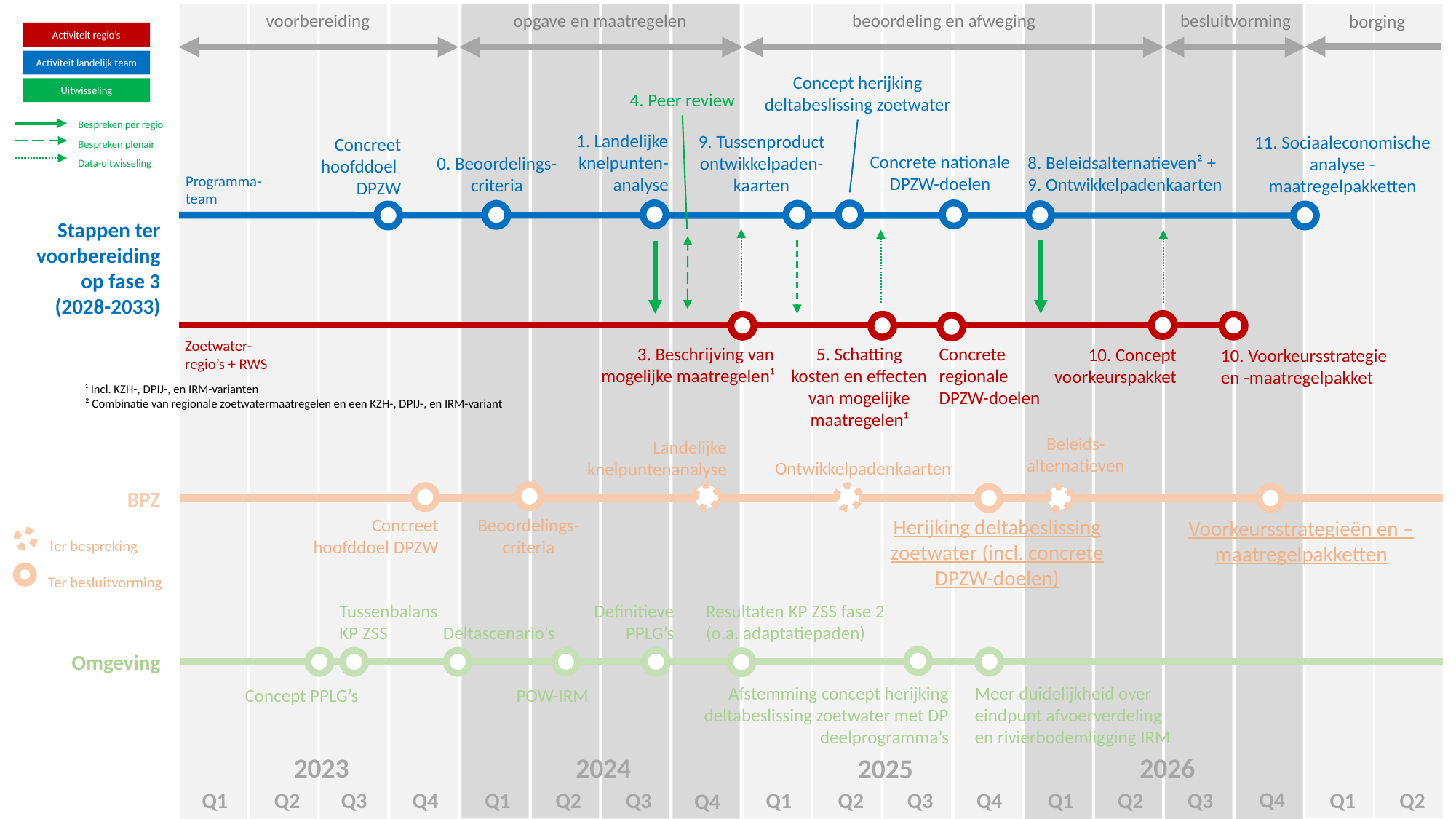

opgave en maatregelen
beoordeling en afweging
voorbereiding
besluitvorming
borging

Activiteit regio’s
Activiteit landelijk team
Uitwisseling
Concept herijking deltabeslissing zoetwater
4. Peer review

9. Tussenproduct ontwikkelpaden-kaarten
Bespreken per regio
Bespreken plenair
Data-uitwisseling
1. Landelijke knelpunten-analyse
11. Sociaaleconomische analyse - maatregelpakketten
Concreet hoofddoel
DPZW
Concrete nationale DPZW-doelen
8. Beleidsalternatieven² +
9. Ontwikkelpadenkaarten
0. Beoordelings-criteria
Programma-team

Stappen ter voorbereiding op fase 3 (2028-2033)

Zoetwater-
regio’s + RWS
Concrete regionale DPZW-doelen
5. Schatting kosten en effecten van mogelijke maatregelen¹
3. Beschrijving van mogelijke maatregelen¹
10. Concept voorkeurspakket
10. Voorkeursstrategie en -maatregelpakket
¹ Incl. KZH-, DPIJ-, en IRM-varianten
² Combinatie van regionale zoetwatermaatregelen en een KZH-, DPIJ-, en IRM-variant
Beleids-alternatieven
Landelijke knelpuntenanalyse
Ontwikkelpadenkaarten
BPZ

Herijking deltabeslissing zoetwater (incl. concrete DPZW-doelen)
Concreet
hoofddoel DPZW
Beoordelings-criteria
Voorkeursstrategieën en –maatregelpakketten
Ter bespreking
Ter besluitvorming

Definitieve PPLG’s
Tussenbalans
KP ZSS
Resultaten KP ZSS fase 2 (o.a. adaptatiepaden)
Deltascenario’s
Omgeving

Afstemming concept herijking deltabeslissing zoetwater met DP deelprogramma’s
Meer duidelijkheid over eindpunt afvoerverdeling en rivierbodemligging IRM
Concept PPLG’s
POW-IRM
2026
2024
2023
2025
Q4
Q2
Q3
Q2
Q1
Q4
Q1
Q2
Q3
Q3
Q4
Q1
Q1
Q2
Q3
Q4
Q1
Q2